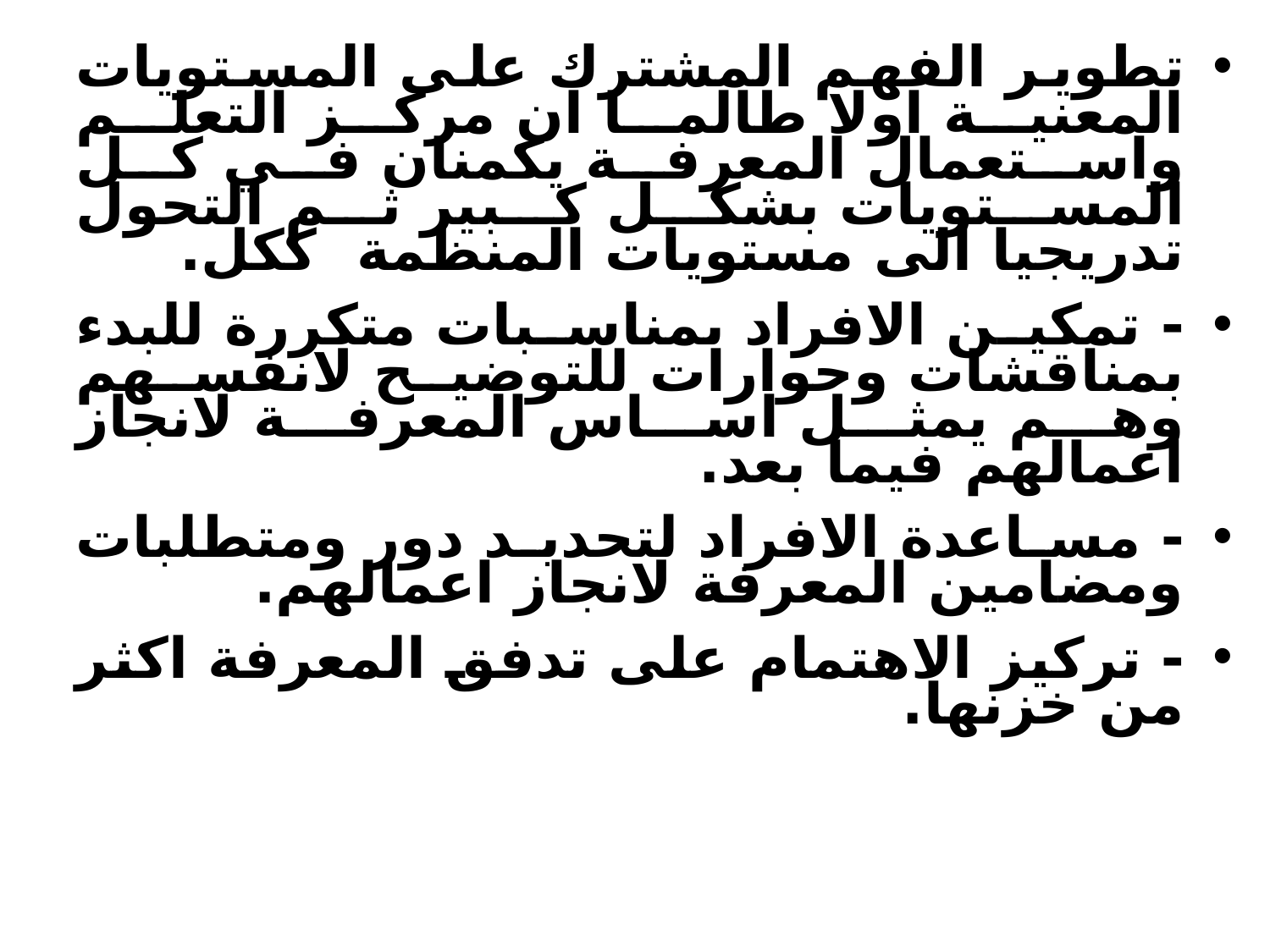

تطوير الفهم المشترك على المستويات المعنية اولا طالما ان مركز التعلم واستعمال المعرفة يكمنان في كل المستويات بشكل كبير ثم التحول تدريجيا الى مستويات المنظمة  ككل.
- تمكين الافراد بمناسبات متكررة للبدء بمناقشات وحوارات للتوضيح لانفسهم وهم يمثل اساس المعرفة لانجاز اعمالهم فيما بعد.
- مساعدة الافراد لتحديد دور ومتطلبات ومضامين المعرفة لانجاز اعمالهم.
- تركيز الاهتمام على تدفق المعرفة اكثر من خزنها.